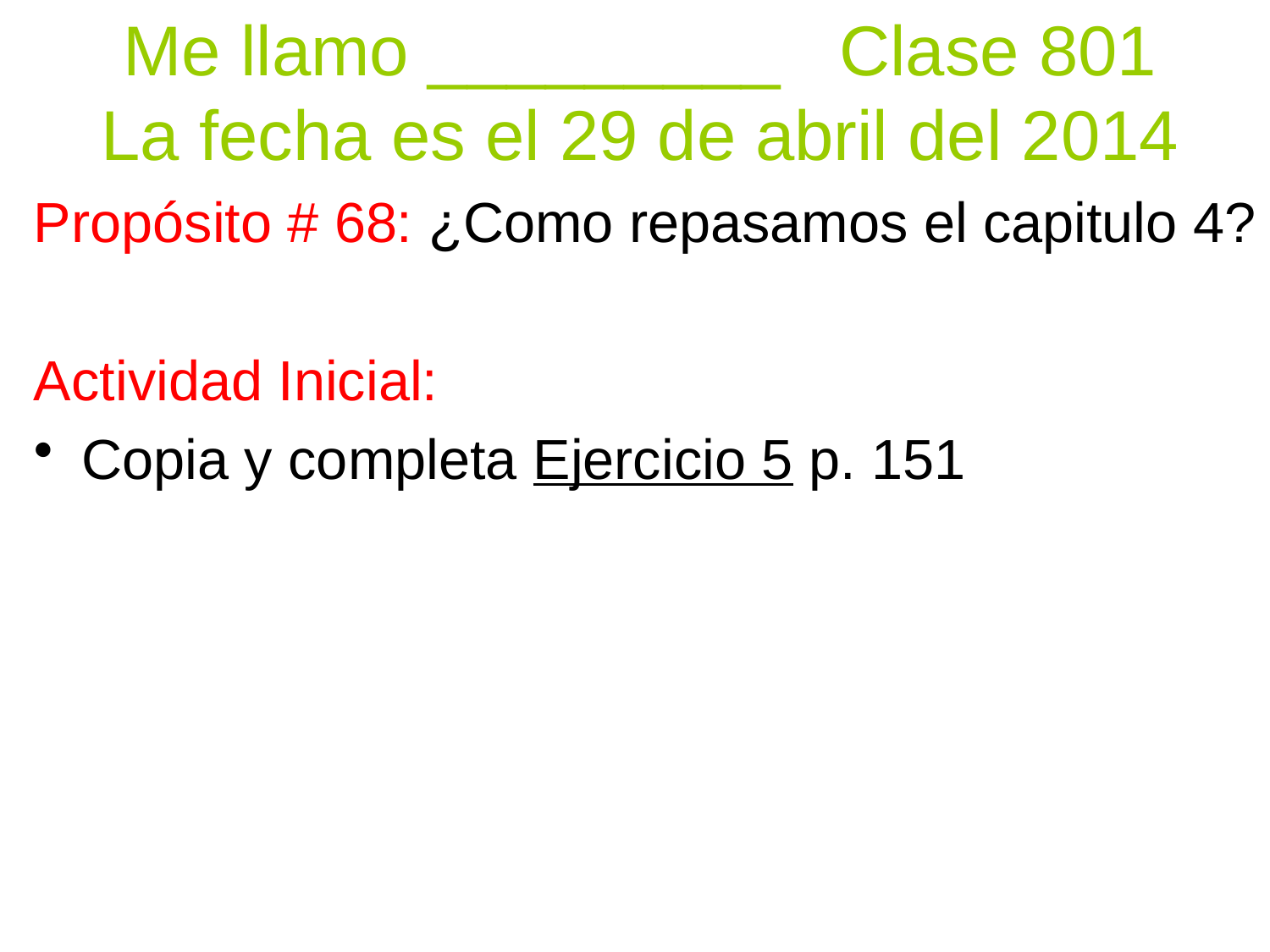

# Me llamo _________   Clase 801 La fecha es el 29 de abril del 2014
Propósito # 68: ¿Como repasamos el capitulo 4?

Actividad Inicial:
Copia y completa Ejercicio 5 p. 151